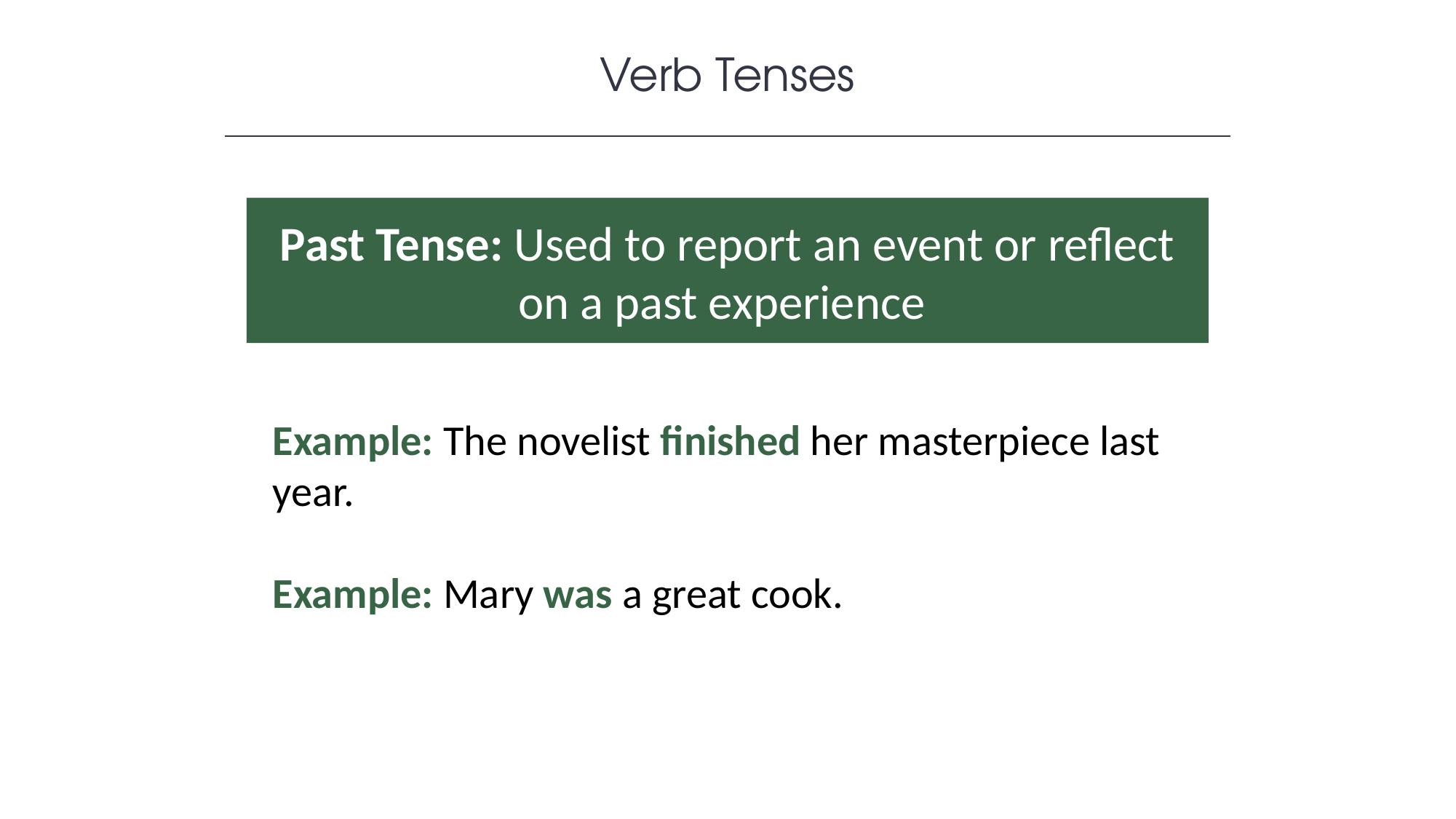

Verb Tenses
HAWKES LEARNING

Past Tense: Used to report an event or reflect on a past experience
Example: The novelist finished her masterpiece last year.

Example: Mary was a great cook.